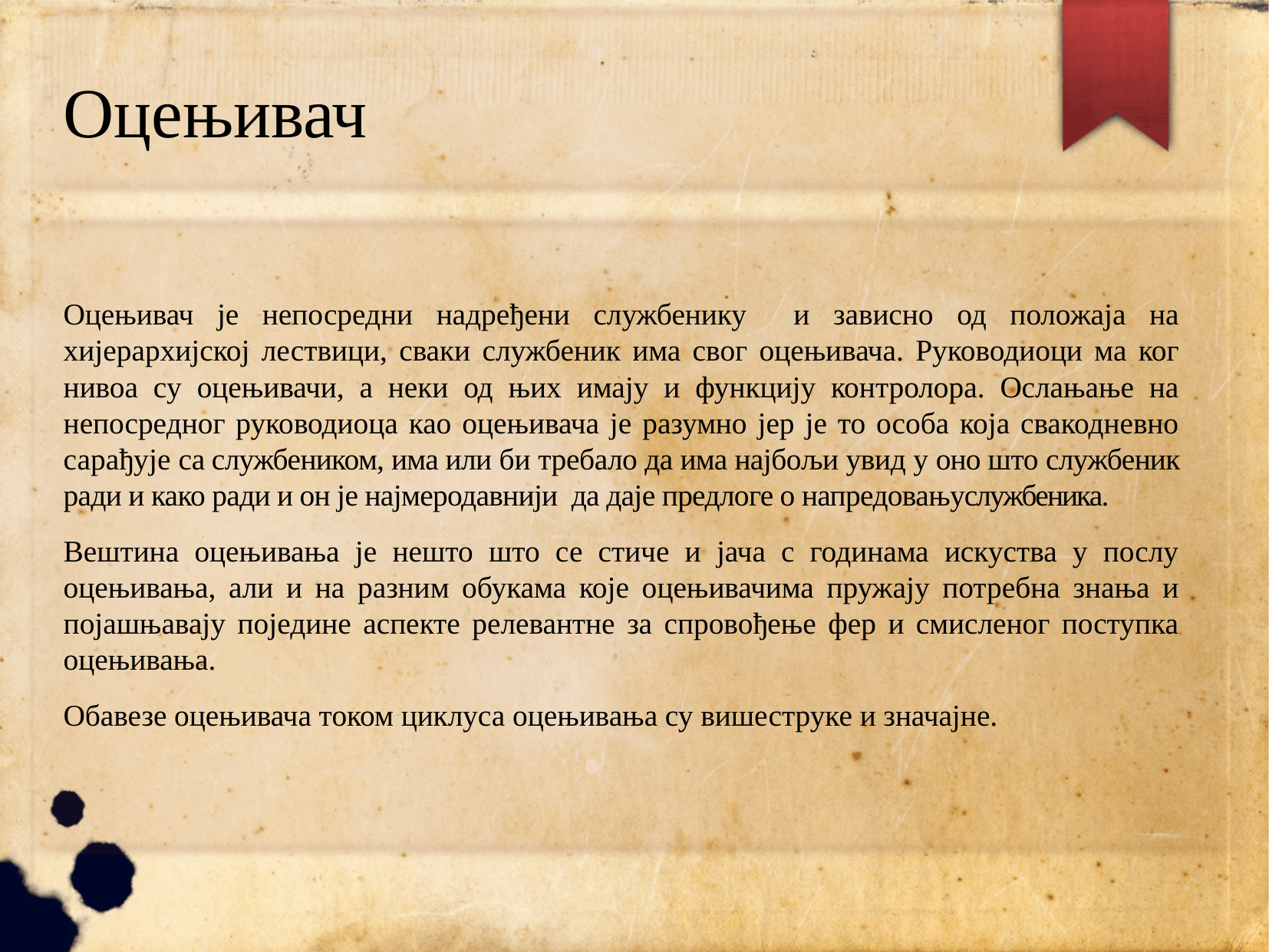

# Оцењивач

Оцењивач је непосредни надређени службенику  и зависно од положаја на хијерархијској лествици, сваки службеник има свог оцењивача. Руководиоци ма ког нивоа су оцењивачи, а неки од њих имају и функцију контролора. Ослањање на непосредног руководиоца као оцењивача је разумно јер је то особа која свакодневно сарађује са службеником, има или би требало да има најбољи увид у оно што службеник ради и како ради и он је најмеродавнији  да даје предлоге о напредовањуслужбеника.
Вештина оцењивања је нешто што се стиче и јача с годинама искуства у послу оцењивања, али и на разним обукама које оцењивачима пружају потребна знања и појашњавају поједине аспекте релевантне за спровођење фер и смисленог поступка оцењивања.
Обавезе оцењивача током циклуса оцењивања су вишеструке и значајне.